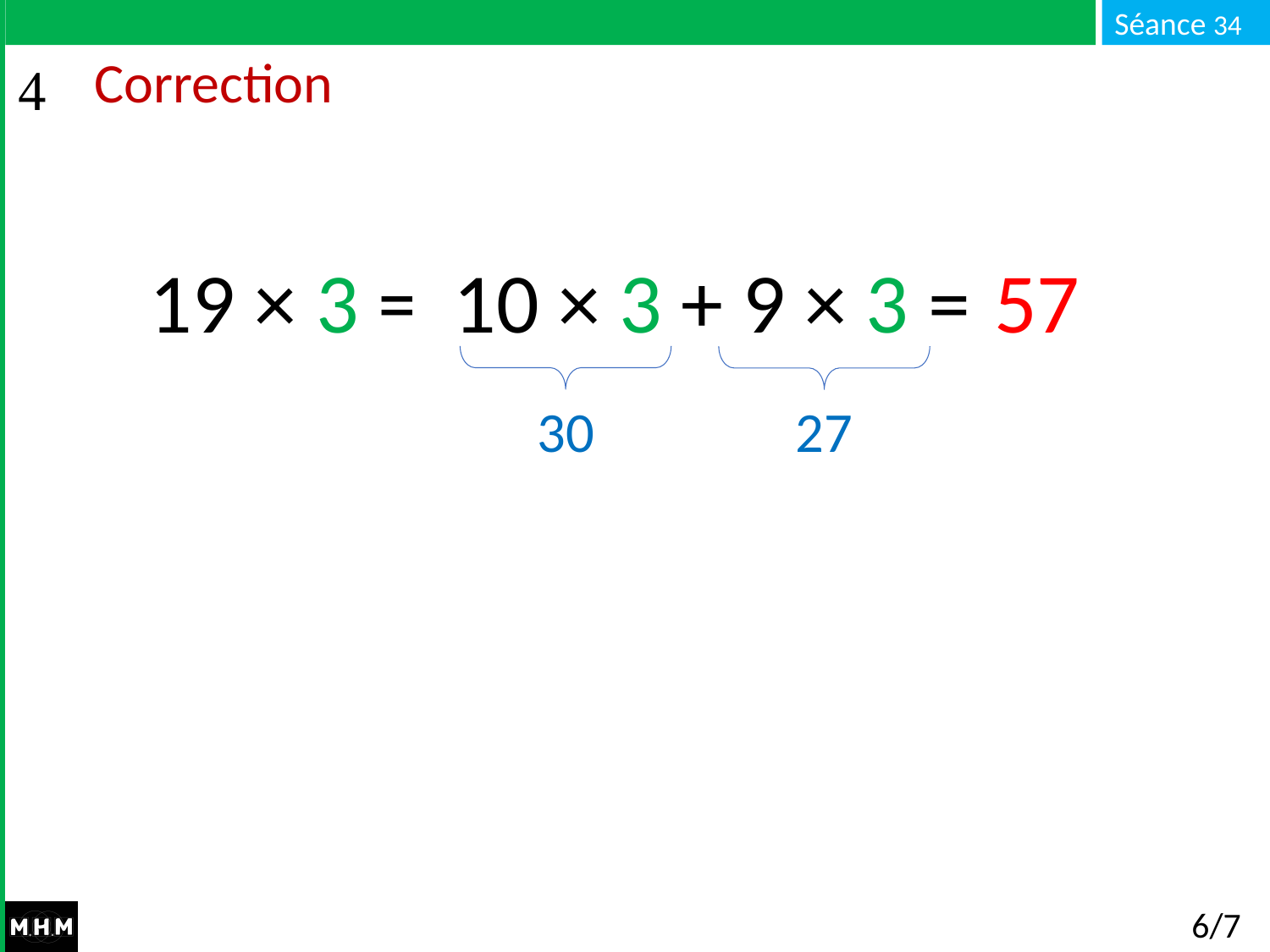

# Correction
10 × 3 + 9 × 3 = …
57
19 × 3 = …

30

27
6/7